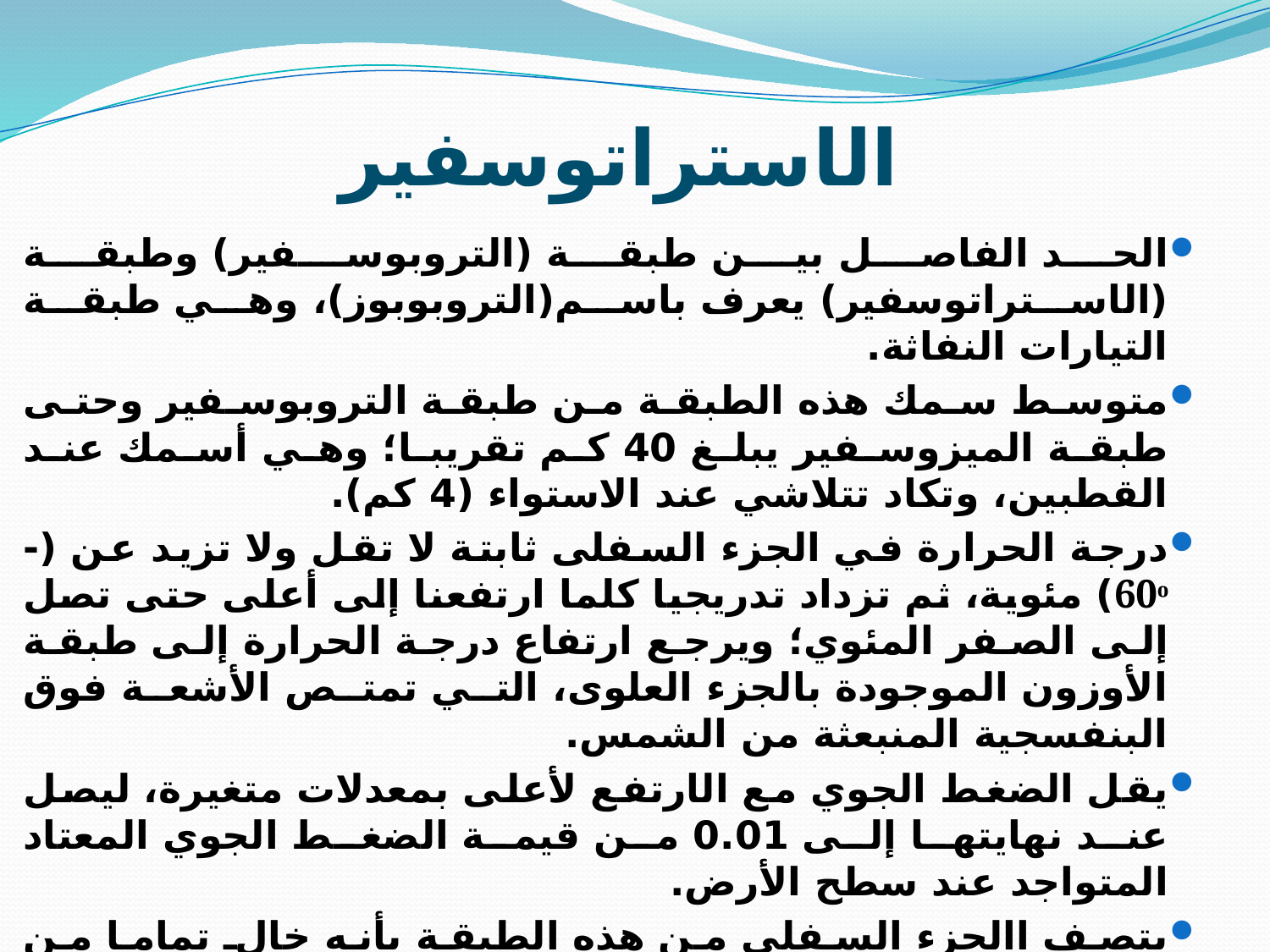

# الاستراتوسفير
الحد الفاصل بين طبقة (التروبوسفير) وطبقة (الاستراتوسفير) يعرف باسم(التروبوبوز)، وهي طبقة التيارات النفاثة.
متوسط سمك هذه الطبقة من طبقة التروبوسفير وحتى طبقة الميزوسفير يبلغ 40 كم تقريبا؛ وهي أسمك عند القطبين، وتكاد تتلاشي عند الاستواء (4 كم).
درجة الحرارة في الجزء السفلى ثابتة لا تقل ولا تزيد عن (-60ᵒ) مئوية، ثم تزداد تدريجيا كلما ارتفعنا إلى أعلى حتى تصل إلى الصفر المئوي؛ ويرجع ارتفاع درجة الحرارة إلى طبقة الأوزون الموجودة بالجزء العلوى، التي تمتص الأشعة فوق البنفسجية المنبعثة من الشمس.
يقل الضغط الجوي مع الارتفع لأعلى بمعدلات متغيرة، ليصل عند نهايتها إلى 0.01 من قيمة الضغط الجوي المعتاد المتواجد عند سطح الأرض.
يتصف االجزء السفلى من هذه الطبقة بأنه خالٍ تماما من السحب والاضطرابات الجوية، كما يتحرك فيها الهواء أفقيا لا رأسياً، ولذلك تعتبر المكان الأمثل لتحليق الطائرات.